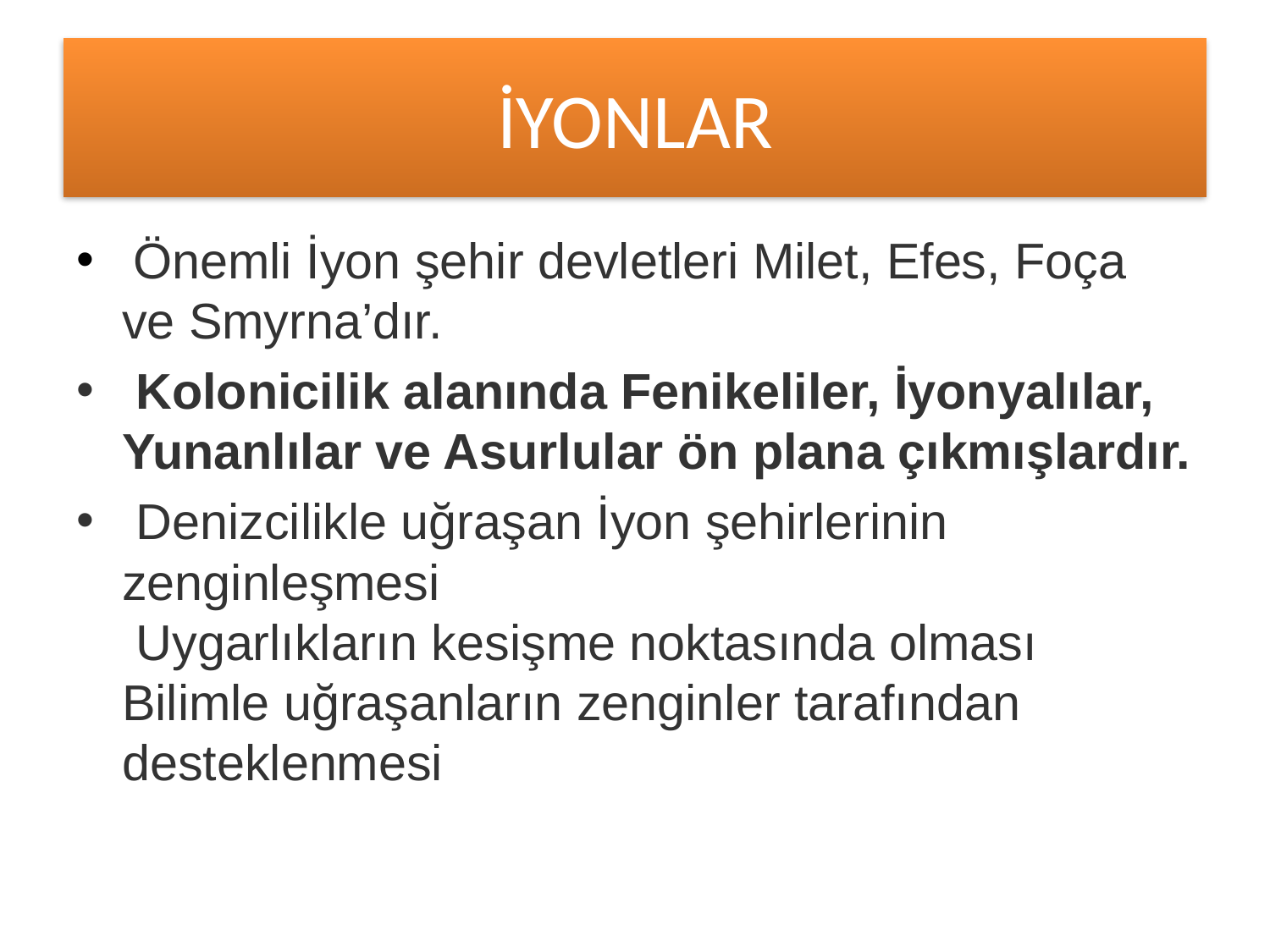

# İYONLAR
 Önemli İyon şehir devletleri Milet, Efes, Foça ve Smyrna’dır.
 Kolonicilik alanında Fenikeliler, İyonyalılar, Yunanlılar ve Asurlular ön plana çıkmışlardır.
 Denizcilikle uğraşan İyon şehirlerinin zenginleşmesi
 Uygarlıkların kesişme noktasında olması  Bilimle uğraşanların zenginler tarafından desteklenmesi